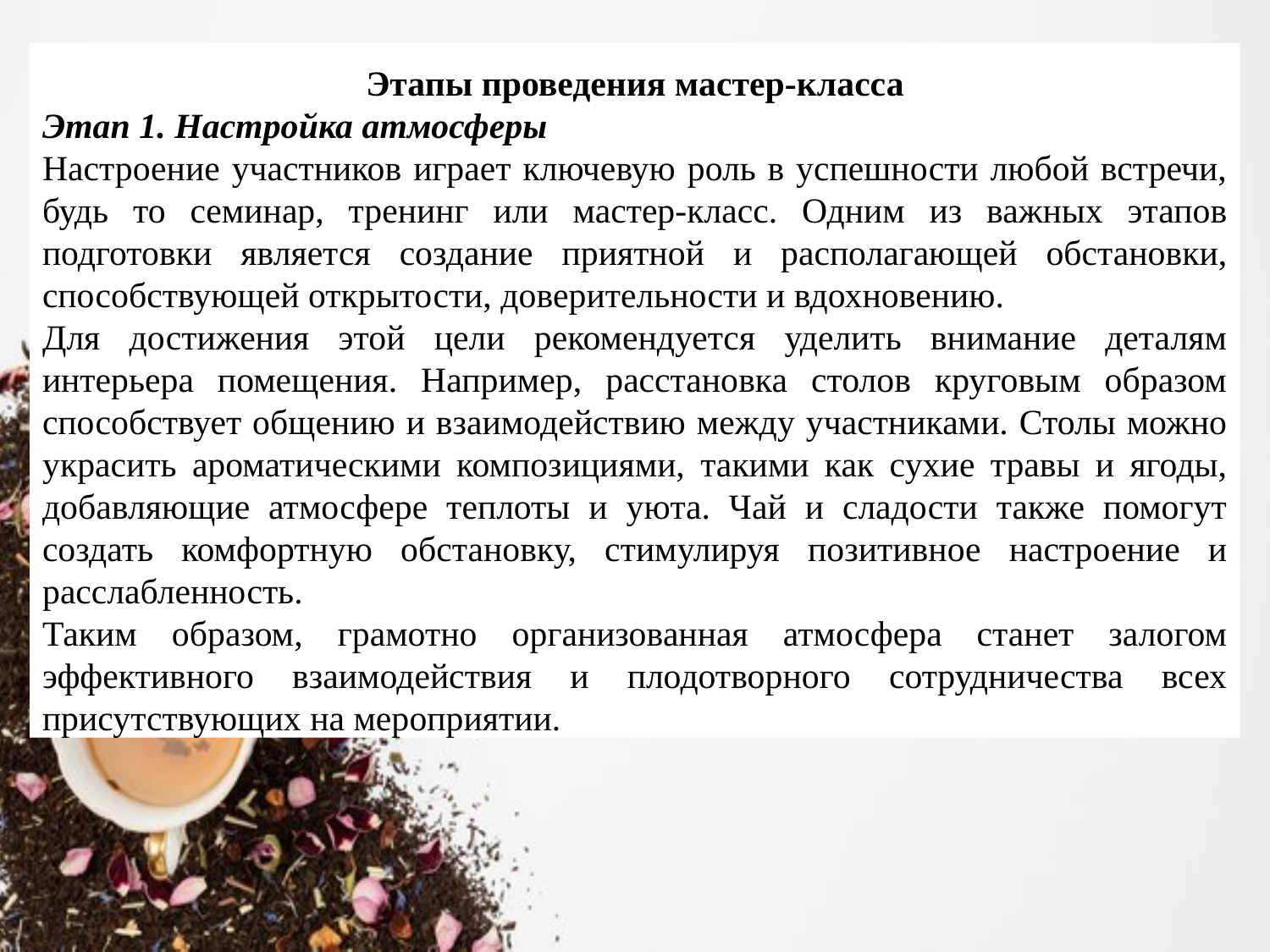

Этапы проведения мастер-класса
Этап 1. Настройка атмосферы
Настроение участников играет ключевую роль в успешности любой встречи, будь то семинар, тренинг или мастер-класс. Одним из важных этапов подготовки является создание приятной и располагающей обстановки, способствующей открытости, доверительности и вдохновению.
Для достижения этой цели рекомендуется уделить внимание деталям интерьера помещения. Например, расстановка столов круговым образом способствует общению и взаимодействию между участниками. Столы можно украсить ароматическими композициями, такими как сухие травы и ягоды, добавляющие атмосфере теплоты и уюта. Чай и сладости также помогут создать комфортную обстановку, стимулируя позитивное настроение и расслабленность.
Таким образом, грамотно организованная атмосфера станет залогом эффективного взаимодействия и плодотворного сотрудничества всех присутствующих на мероприятии.